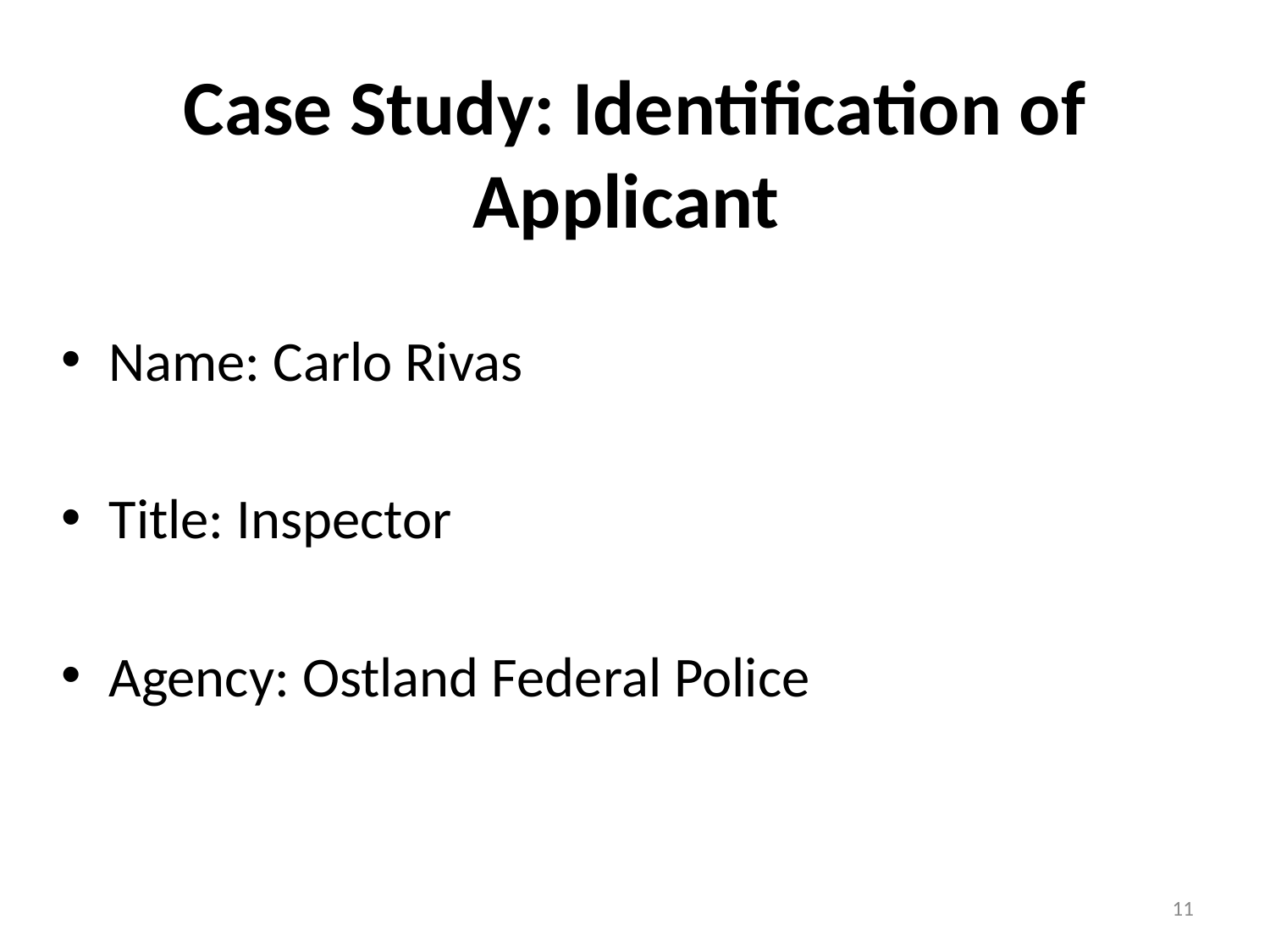

# Case Study: Identification of Applicant

Name: Carlo Rivas

Title: Inspector

Agency: Ostland Federal Police
11